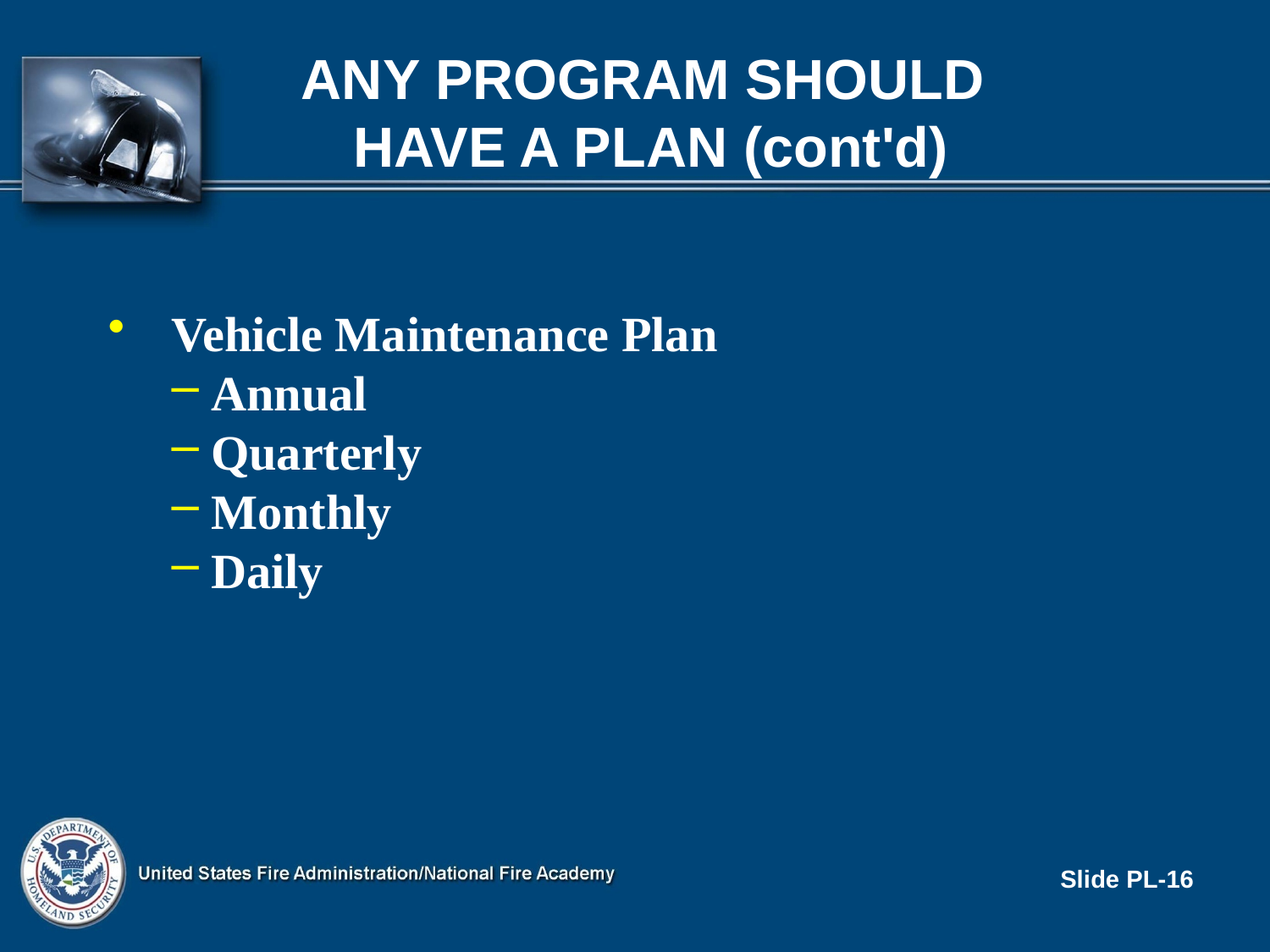

# ANY PROGRAM SHOULD HAVE A PLAN (cont'd)
Vehicle Maintenance Plan
 Annual
 Quarterly
 Monthly
 Daily
Slide PL-16